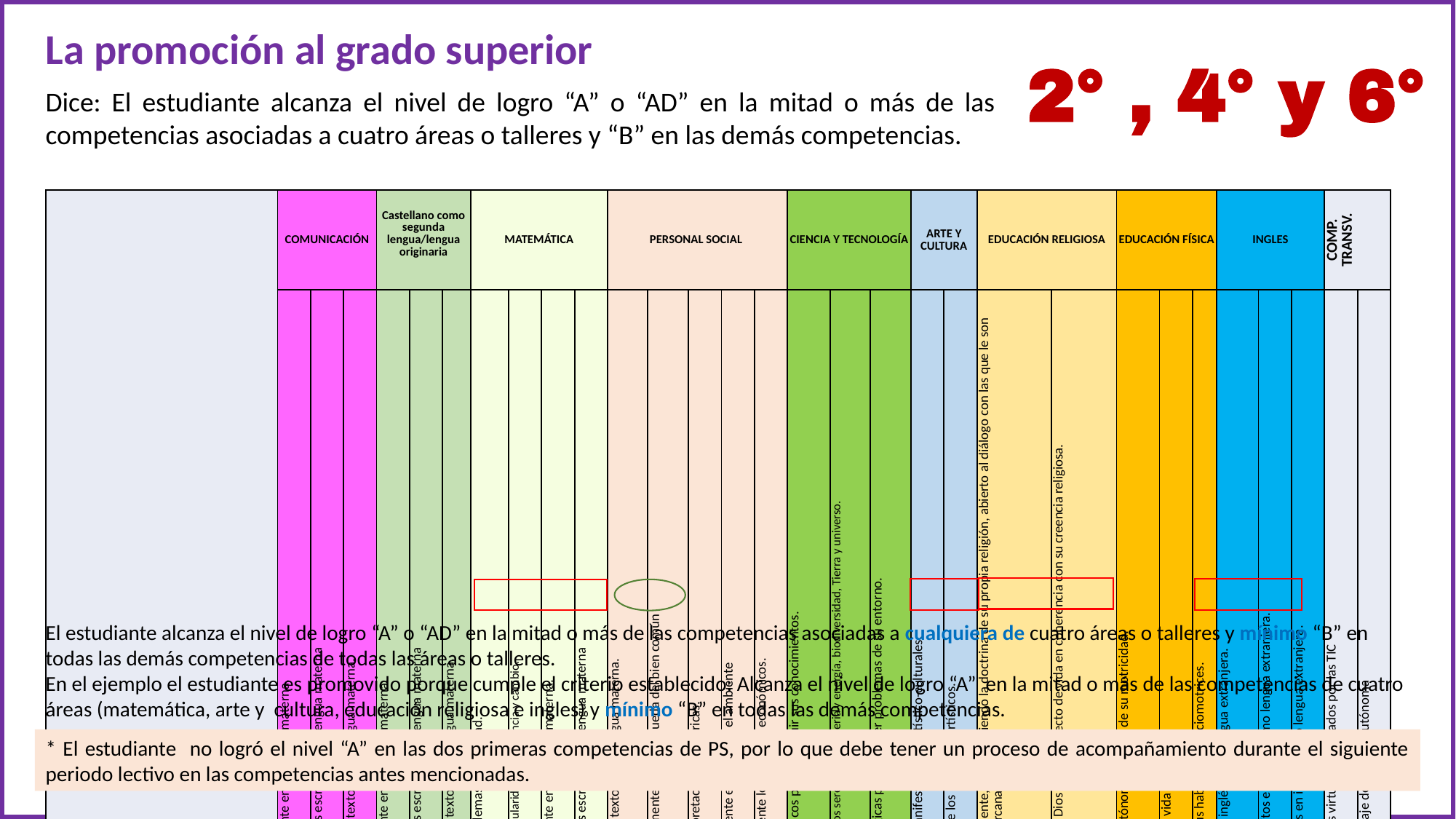

La promoción al grado superior
2° , 4° y 6°
Dice: El estudiante alcanza el nivel de logro “A” o “AD” en la mitad o más de las competencias asociadas a cuatro áreas o talleres y “B” en las demás competencias.
| APELLIDOS Y NOMBRES | COMUNICACIÓN |  |  | Castellano como segunda lengua/lengua originaria |  |  | MATEMÁTICA |  |  |  | PERSONAL SOCIAL |  |  |  |  | CIENCIA Y TECNOLOGÍA |  |  | ARTE Y CULTURA |  | EDUCACIÓN RELIGIOSA |  | EDUCACIÓN FÍSICA |  |  | INGLES |  |  | COMP. TRANSV. |  |
| --- | --- | --- | --- | --- | --- | --- | --- | --- | --- | --- | --- | --- | --- | --- | --- | --- | --- | --- | --- | --- | --- | --- | --- | --- | --- | --- | --- | --- | --- | --- |
|  | Se comunica oralmente en su lengua materna. | Lee diversos tipos de textos escritos en su lengua materna | Escribe diversos tipos de textos en su lengua materna. | Se comunica oralmente en su lengua materna. | Lee diversos tipos de textos escritos en su lengua materna | Escribe diversos tipos de textos en su lengua materna. | Resuelve problemas de cantidad. | Resuelve problemas de regularidad, equivalencia y cambio. | Se comunica oralmente en su lengua materna. | Lee diversos tipos de textos escritos en su lengua materna | Escribe diversos tipos de textos en su lengua materna. | Convive y participa democráticamente en la búsqueda del bien común | Construye interpretaciones históricas. | Gestiona responsablemente el espacio y el ambiente | Gestiona responsablemente los recursos económicos. | Indaga mediante métodos científicos para construir sus conocimientos. | Explica el mundo físico basándose en conocimientos sobre los seres vivos, materia y energía, biodiversidad, Tierra y universo. | Diseña y construye soluciones tecnológicas para resolver problemas de su entorno. | Aprecia de manera crítica manifestaciones artístico-culturales. | Crea proyectos desde los lenguajes artísticos. | Construye su identidad como persona humana, amada por Dios, digna, libre y trascendente, comprendiendo la doctrina de su propia religión, abierto al diálogo con las que le son cercanas. | Asume la experiencia del encuentro personal y comunitario con Dios en su proyecto de vida en coherencia con su creencia religiosa. | Se desenvuelve de manera autónoma a través de su motricidad. | Asume una vida saludable. | Interactúa a través de sus habilidades sociomotrices. | Se comunica oralmente en inglés como lengua extranjera. | Lee diversos tipos de textos escritos en inglés como lengua extranjera. | Escribe diversos tipos de textos en inglés como lengua extranjera. | Se desenvuelve en entornos virtuales generados por las TIC | Gestiona su aprendizaje de manera autónoma |
| DELGADO GARGATE DAMARIS MISHELLE | B | B | B | - | - | - | A | A | B | B | B | B | B | B | B | B | B | B | A | B | A | A | A | B | B | A | A | A | A | A |

El estudiante alcanza el nivel de logro “A” o “AD” en la mitad o más de las competencias asociadas a cualquiera de cuatro áreas o talleres y mínimo “B” en todas las demás competencias de todas las áreas o talleres.
En el ejemplo el estudiante es promovido porque cumple el criterio establecido: Alcanza el nivel de logro “A”  en la mitad o más de las competencias de cuatro áreas (matemática, arte y  cultura, educación religiosa e ingles) y mínimo “B” en todas las demás competencias.
* El estudiante  no logró el nivel “A” en las dos primeras competencias de PS, por lo que debe tener un proceso de acompañamiento durante el siguiente periodo lectivo en las competencias antes mencionadas.